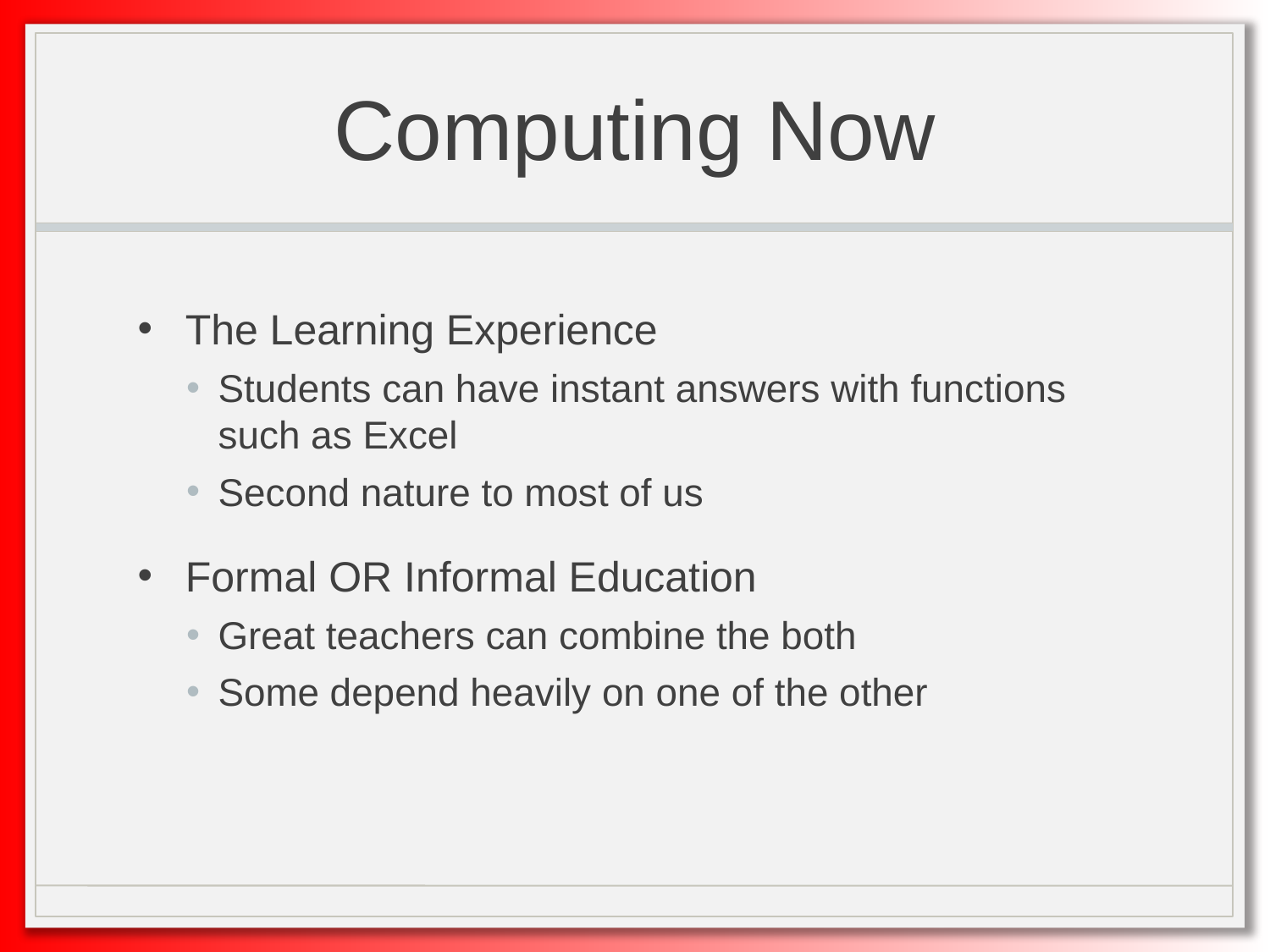

# Computing Now
The Learning Experience
Students can have instant answers with functions such as Excel
Second nature to most of us
Formal OR Informal Education
Great teachers can combine the both
Some depend heavily on one of the other